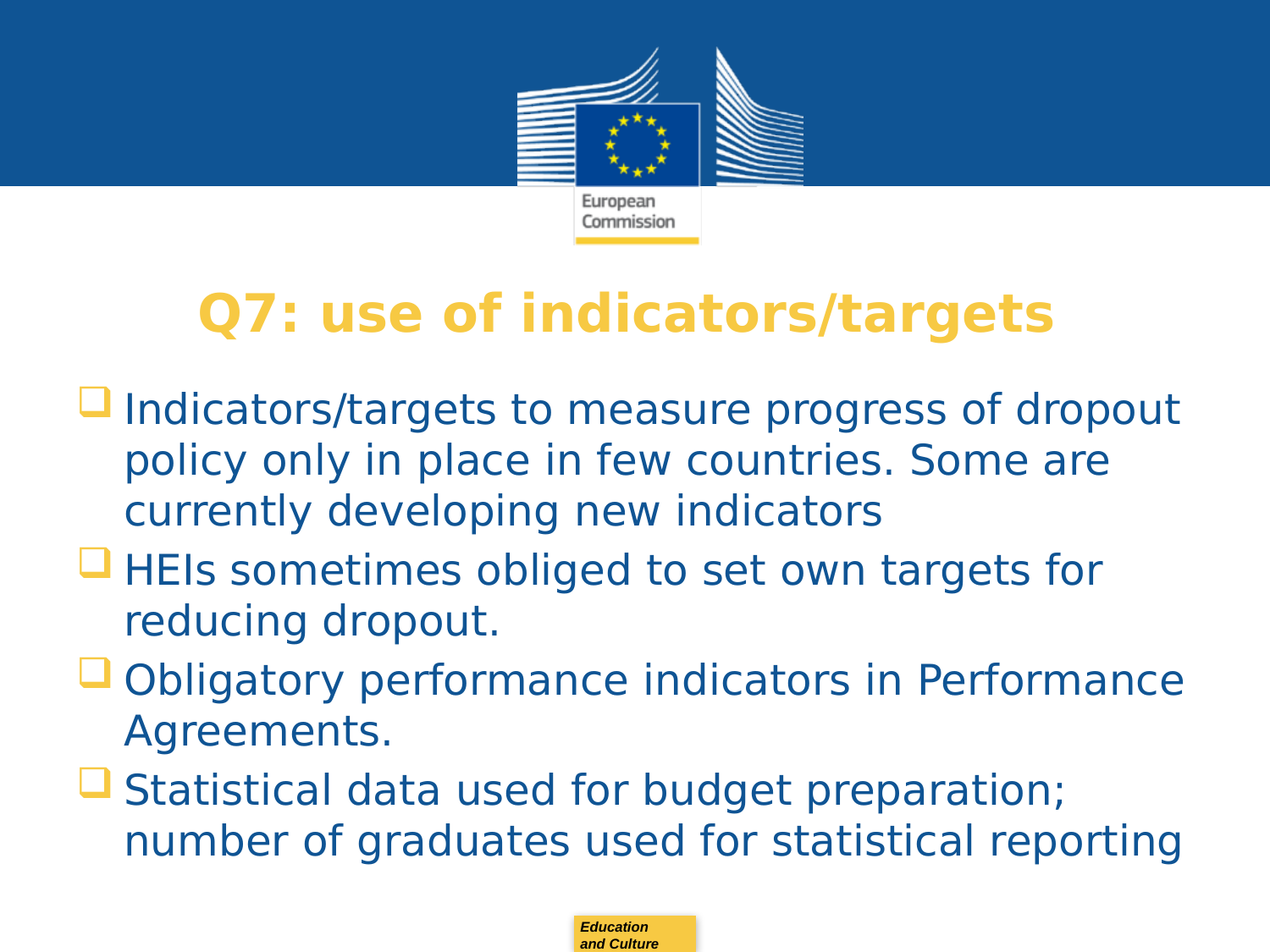

# Q7: use of indicators/targets
Indicators/targets to measure progress of dropout policy only in place in few countries. Some are currently developing new indicators
HEIs sometimes obliged to set own targets for reducing dropout.
Obligatory performance indicators in Performance Agreements.
Statistical data used for budget preparation; number of graduates used for statistical reporting

Education
and Culture